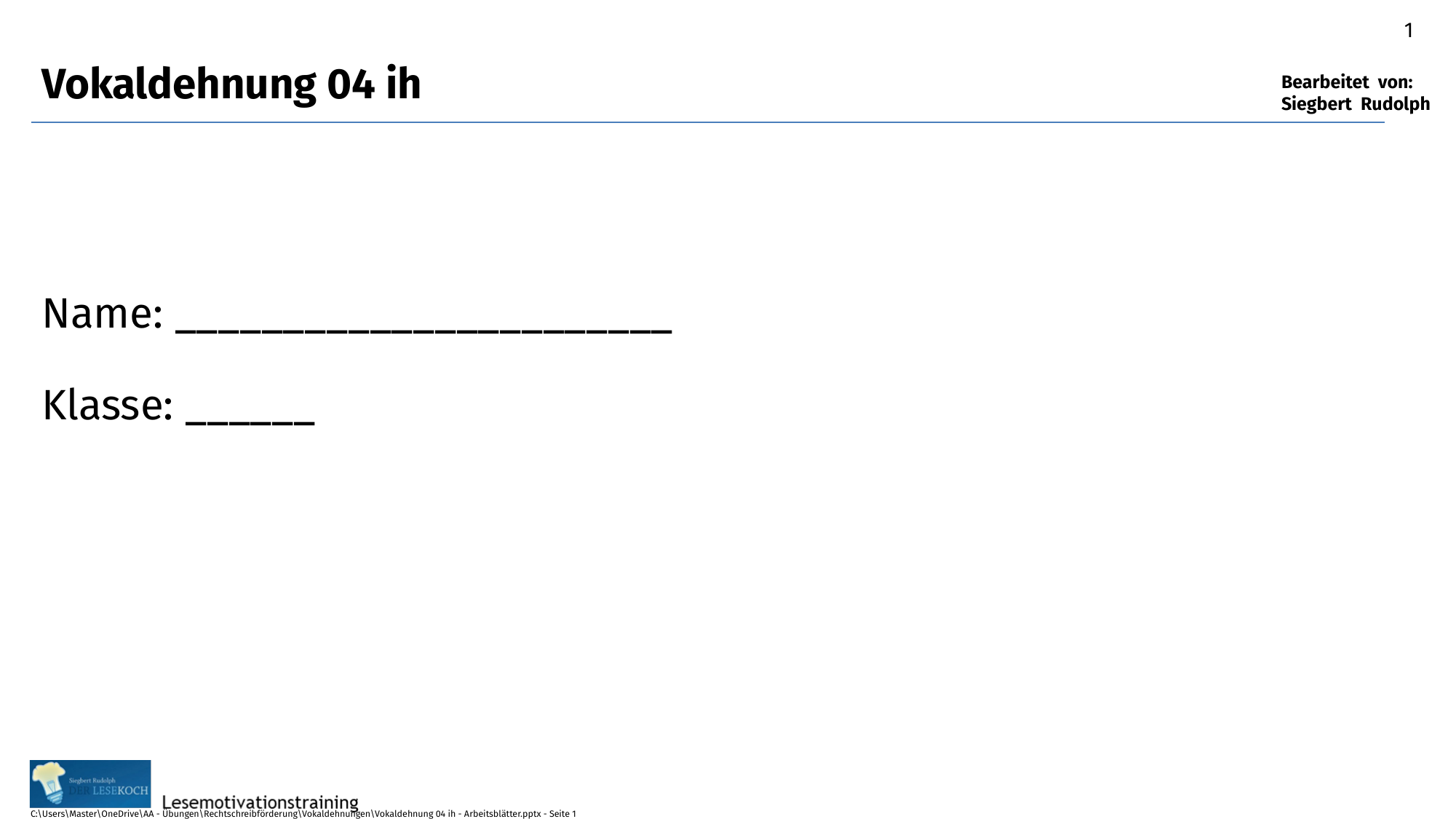

# Vokaldehnung 04 ih Name: _______________________ Klasse: ______
1

C:\Users\Master\OneDrive\AA - Übungen\Rechtschreibförderung\Vokaldehnungen\Vokaldehnung 04 ih - Arbeitsblätter.pptx - Seite 1